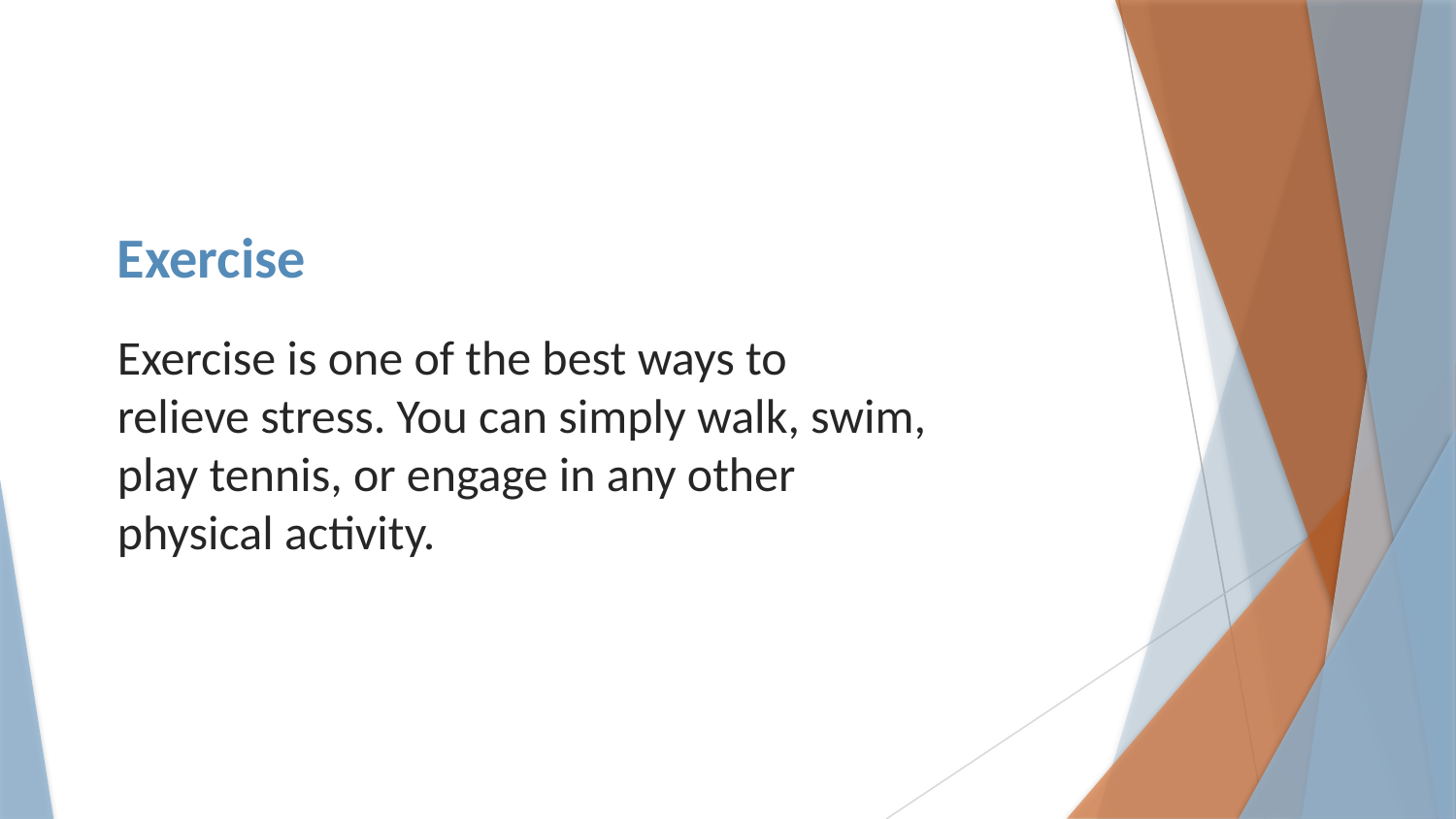

# Exercise
Exercise is one of the best ways to relieve stress. You can simply walk, swim, play tennis, or engage in any other physical activity.